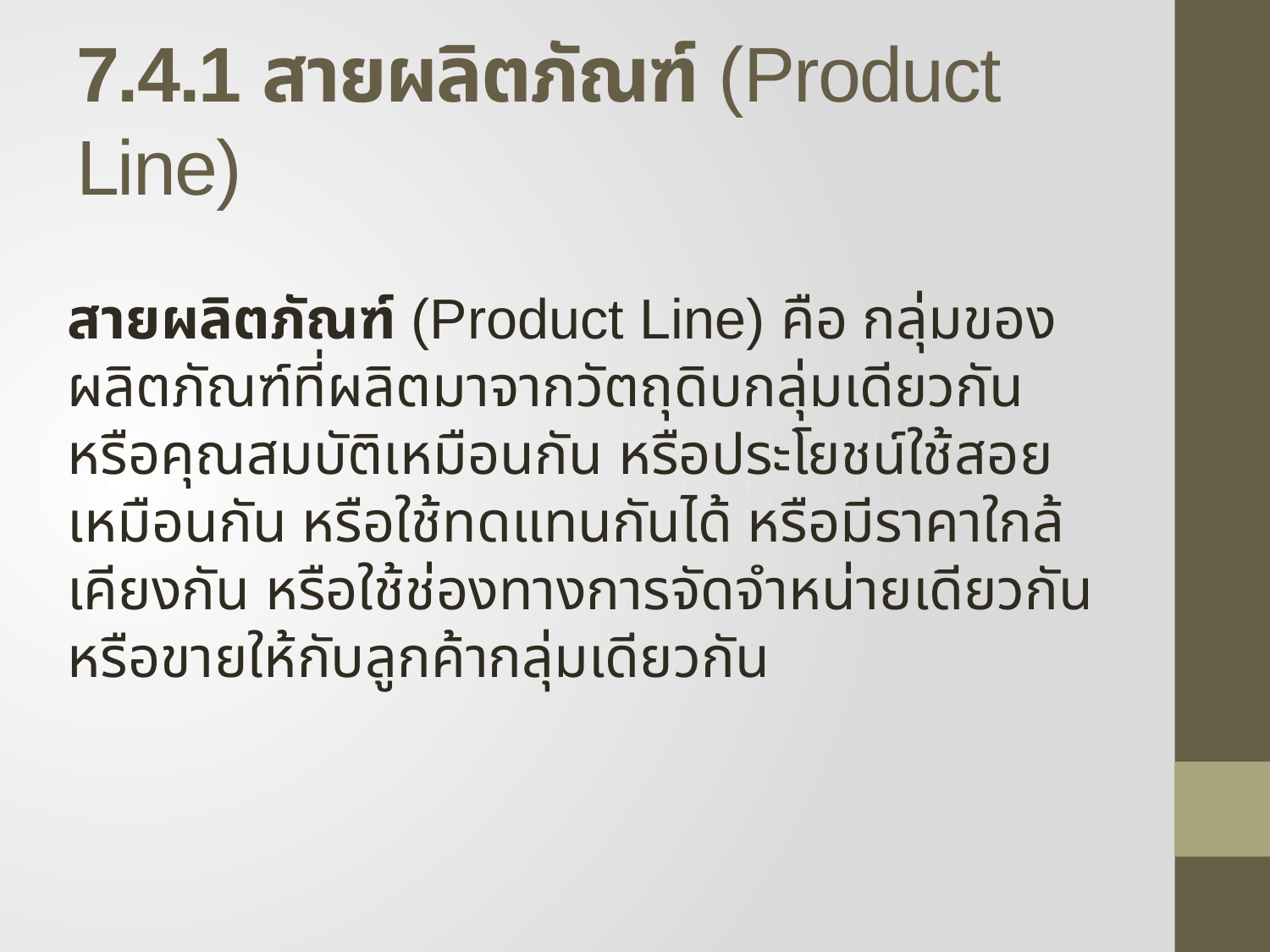

# 7.4.1 สายผลิตภัณฑ์ (Product Line)
สายผลิตภัณฑ์ (Product Line) คือ กลุ่มของผลิตภัณฑ์ที่ผลิตมาจากวัตถุดิบกลุ่มเดียวกัน หรือคุณสมบัติเหมือนกัน หรือประโยชน์ใช้สอยเหมือนกัน หรือใช้ทดแทนกันได้ หรือมีราคาใกล้เคียงกัน หรือใช้ช่องทางการจัดจำหน่ายเดียวกัน หรือขายให้กับลูกค้ากลุ่มเดียวกัน